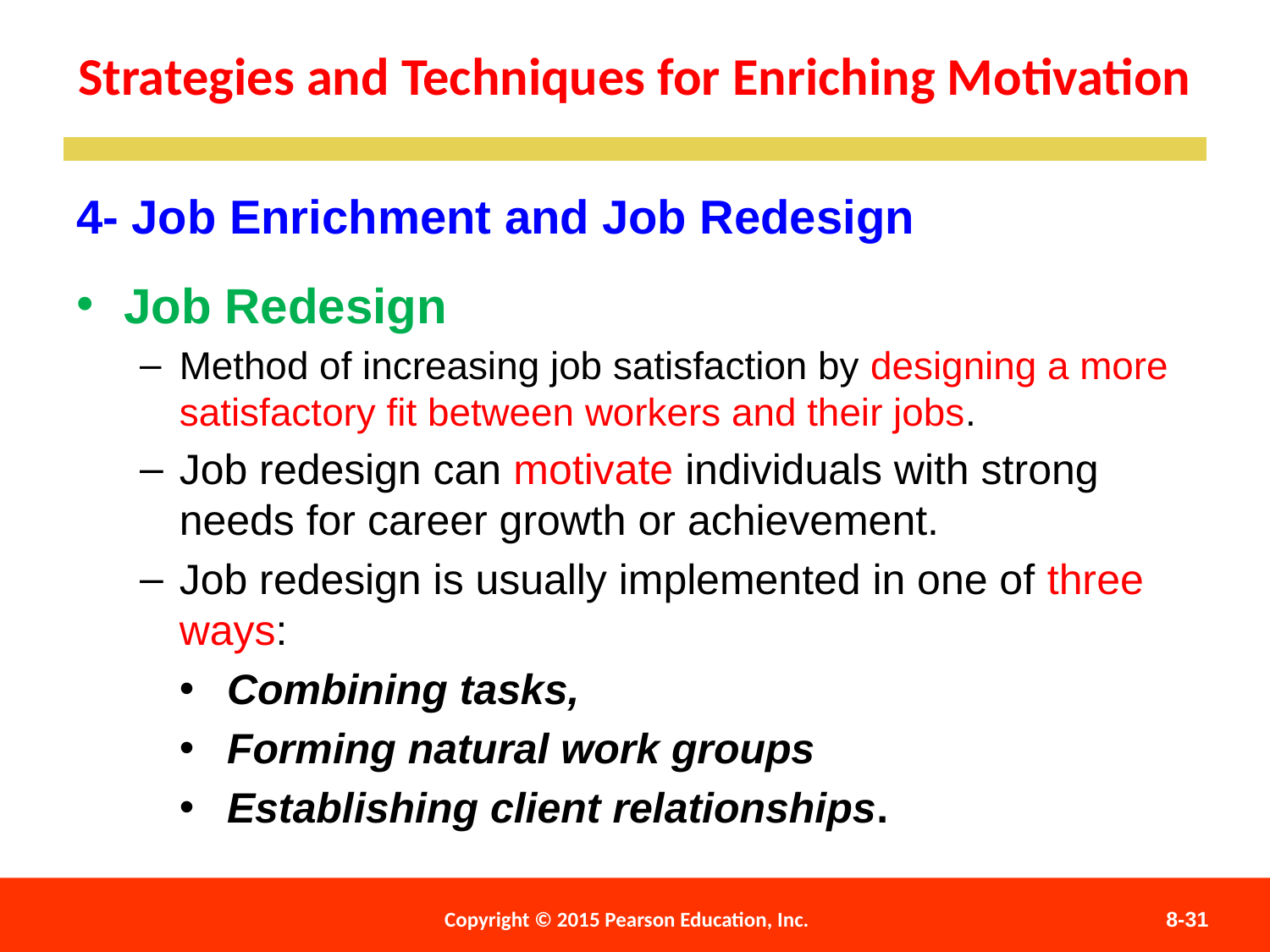

Strategies and Techniques for Enriching Motivation
4- Job Enrichment and Job Redesign

Job Redesign
Method of increasing job satisfaction by designing a more satisfactory fit between workers and their jobs.
Job redesign can motivate individuals with strong needs for career growth or achievement.
Job redesign is usually implemented in one of three ways:
Combining tasks,
Forming natural work groups
Establishing client relationships.